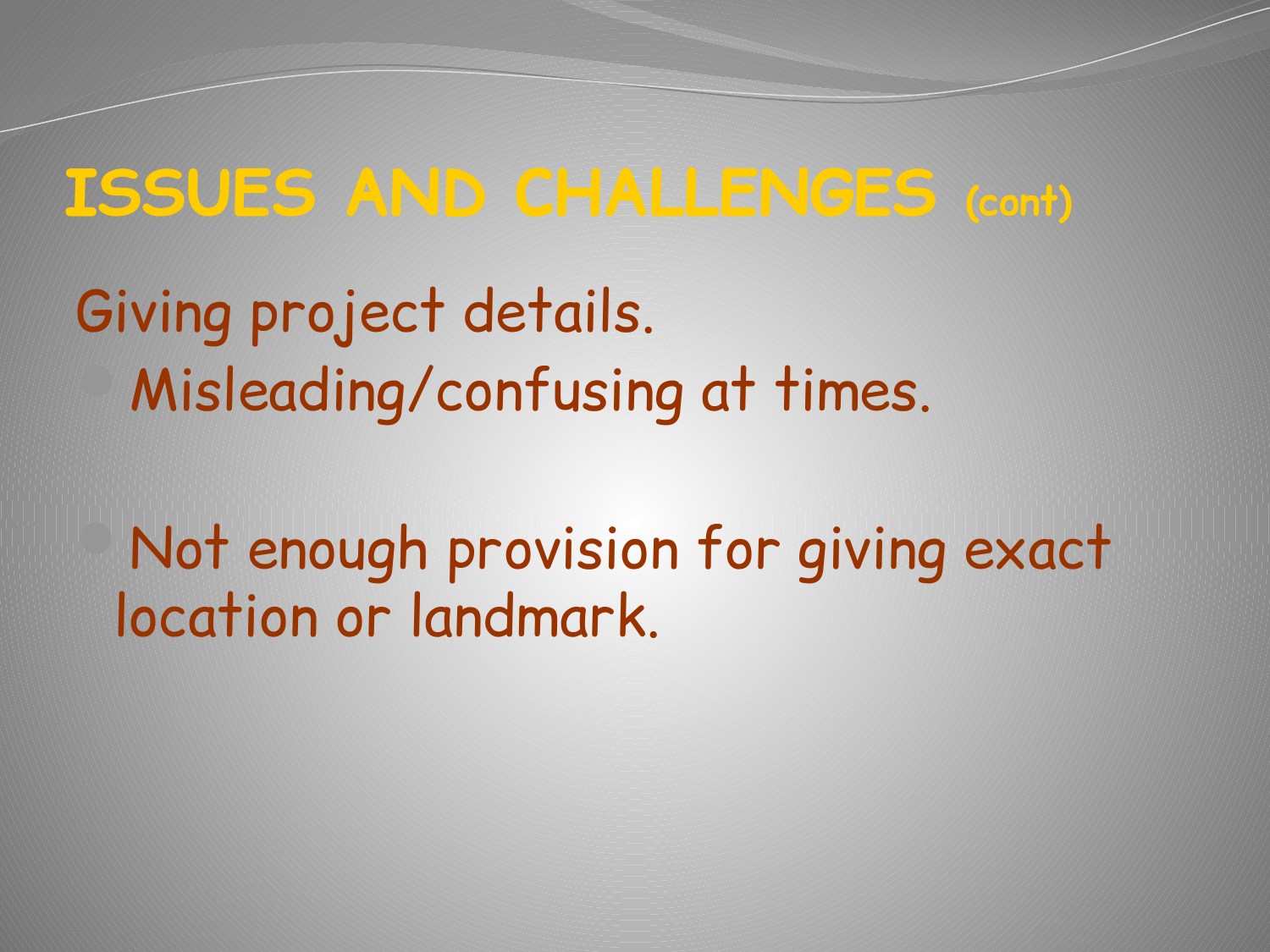

# ISSUES AND CHALLENGES (cont)
Giving project details.
Misleading/confusing at times.

Not enough provision for giving exact location or landmark.